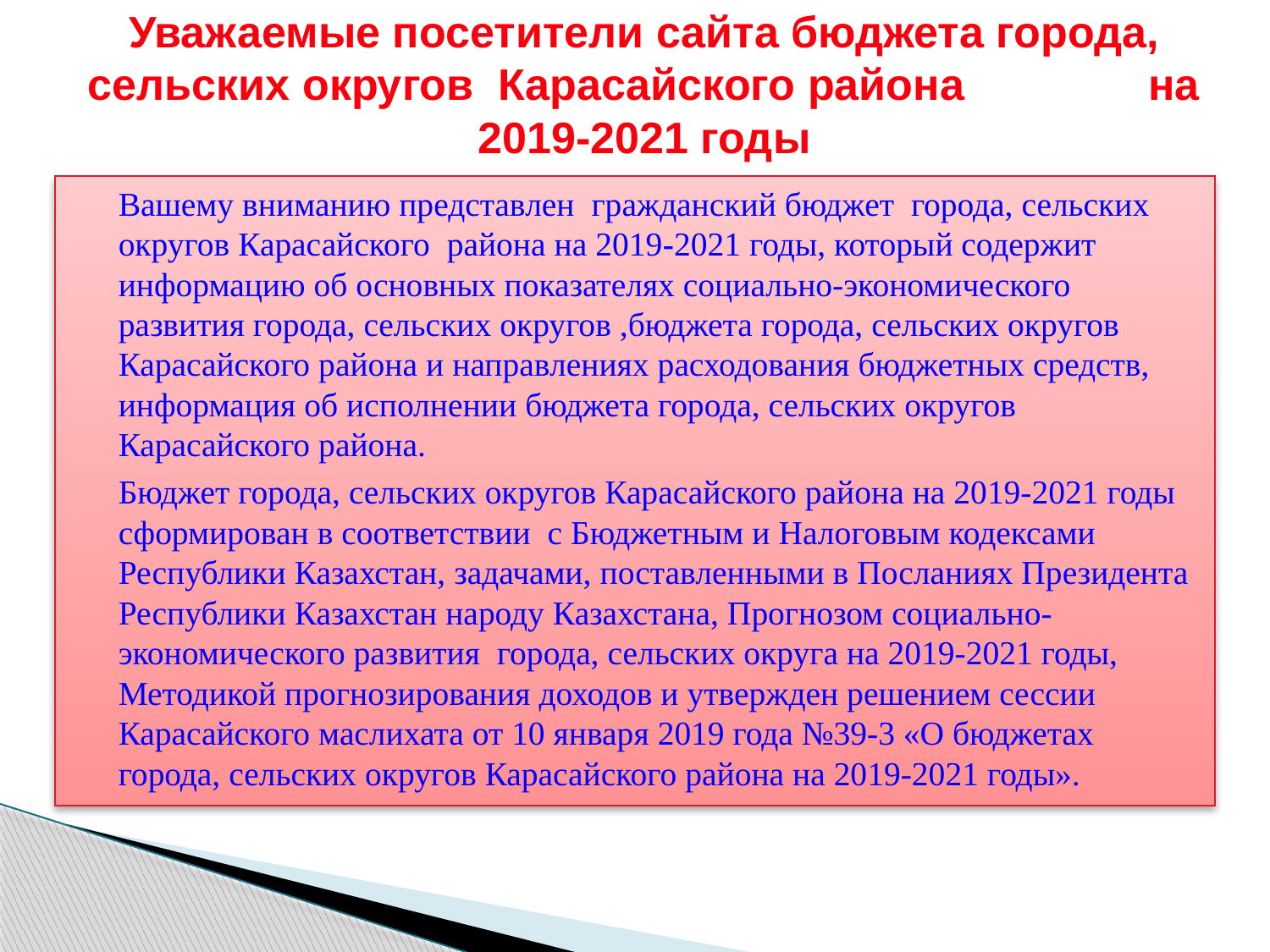

# Уважаемые посетители сайта бюджета города, сельских округов  Карасайского района               на 2019-2021 годы
	Вашему вниманию представлен  гражданский бюджет  города, сельских округов Карасайского  района на 2019-2021 годы, который содержит информацию об основных показателях социально-экономического развития города, сельских округов ,бюджета города, сельских округов Карасайского района и направлениях расходования бюджетных средств, информация об исполнении бюджета города, сельских округов Карасайского района.
	Бюджет города, сельских округов Карасайского района на 2019-2021 годы сформирован в соответствии  с Бюджетным и Налоговым кодексами Республики Казахстан, задачами, поставленными в Посланиях Президента Республики Казахстан народу Казахстана, Прогнозом социально-экономического развития  города, сельских округа на 2019-2021 годы, Методикой прогнозирования доходов и утвержден решением сессии Карасайского маслихата от 10 января 2019 года №39-3 «О бюджетах города, сельских округов Карасайского района на 2019-2021 годы».